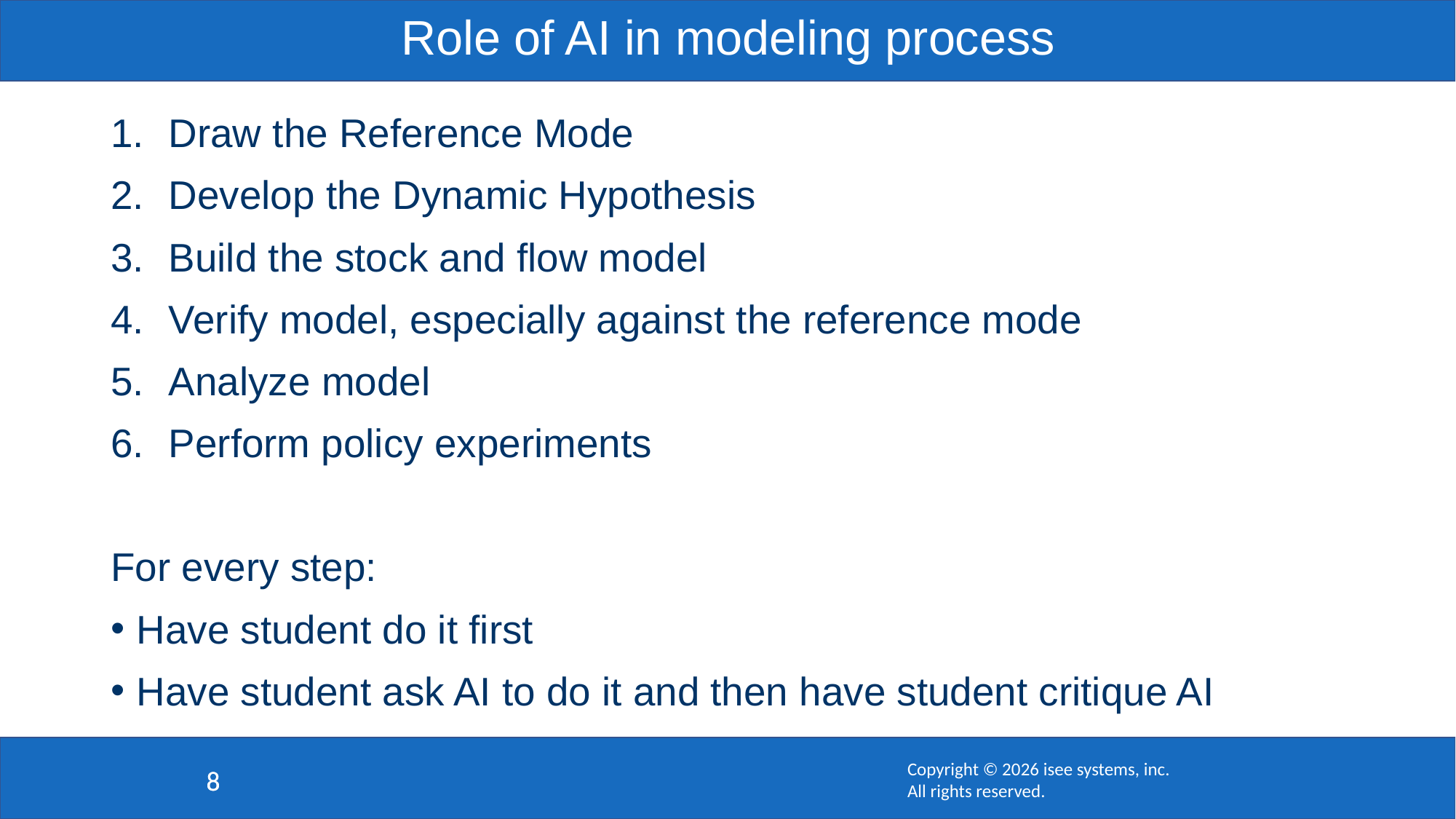

# Role of AI in modeling process
Draw the Reference Mode
Develop the Dynamic Hypothesis
Build the stock and flow model
Verify model, especially against the reference mode
Analyze model
Perform policy experiments

For every step:
Have student do it first
Have student ask AI to do it and then have student critique AI